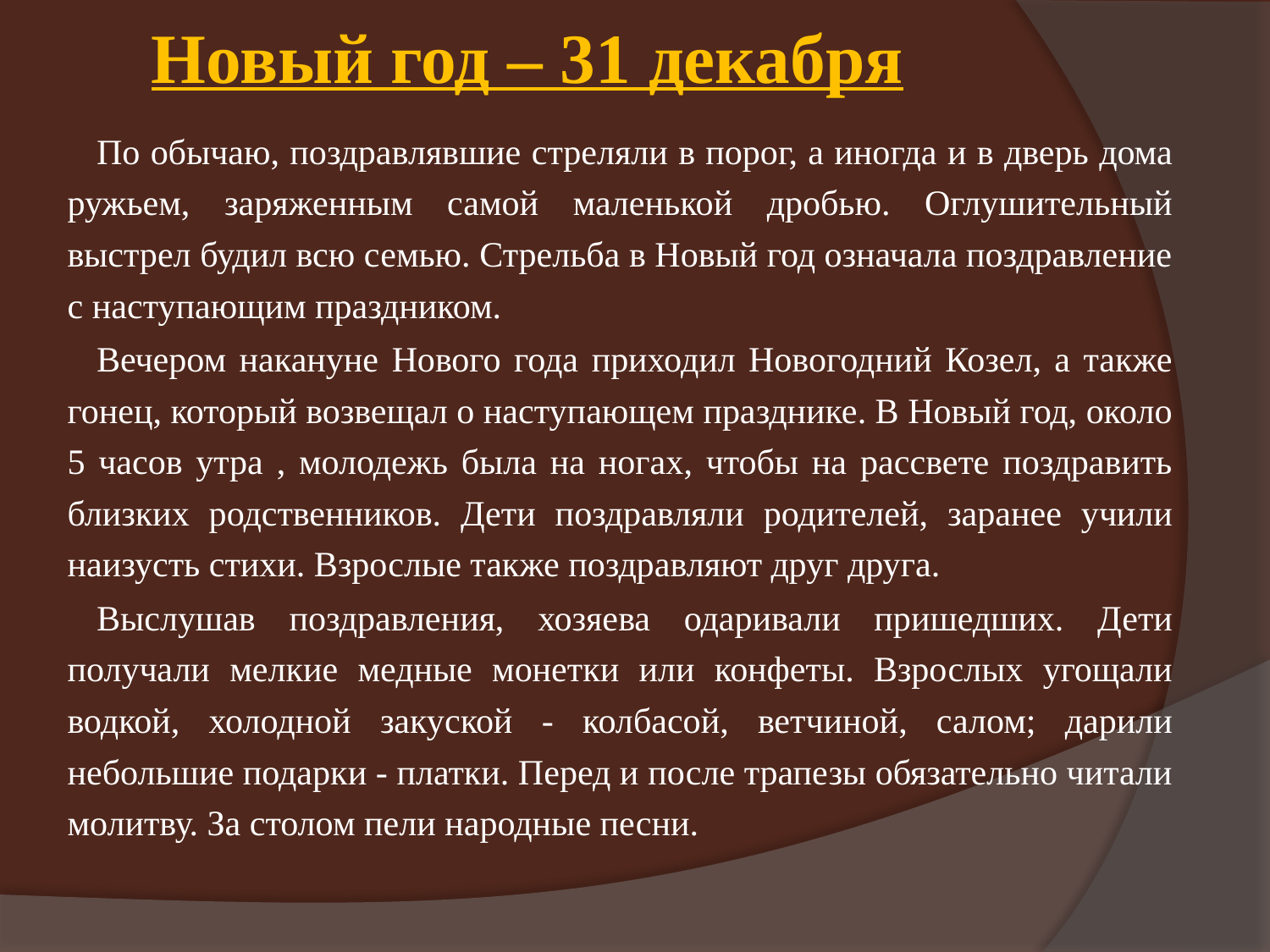

# Новый год – 31 декабря
	По обычаю, поздравлявшие стреляли в порог, а иногда и в дверь дома ружьем, заряженным самой маленькой дробью. Оглушительный выстрел будил всю семью. Стрельба в Новый год означала поздравление с наступающим праздником.
	Вечером накануне Нового года приходил Новогодний Козел, а также гонец, который возвещал о наступающем празднике. В Новый год, около 5 часов утра , молодежь была на ногах, чтобы на рассвете поздравить близких родственников. Дети поздравляли родителей, заранее учили наизусть стихи. Взрослые также поздравляют друг друга.
	Выслушав поздравления, хозяева одаривали пришедших. Дети получали мелкие медные монетки или конфеты. Взрослых угощали водкой, холодной закуской - колбасой, ветчиной, салом; дарили небольшие подарки - платки. Перед и после трапезы обязательно читали молитву. За столом пели народные песни.